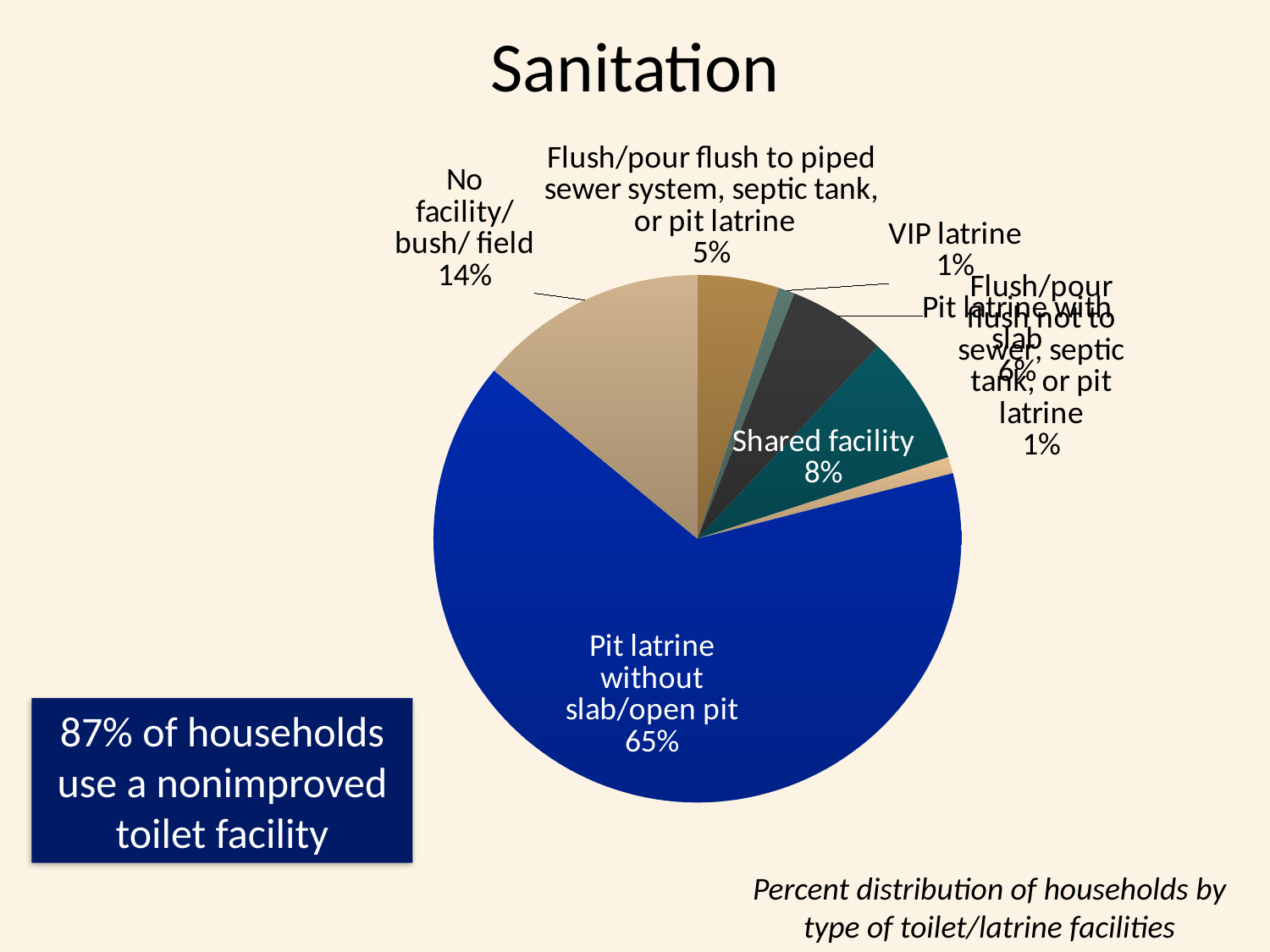

# Sanitation

### Chart

| Category | Series 1 |
|---|---|
| Flush/pour flush to piped sewer system, septic tank,  or pit latrine | 5.0 |
| VIP latrine | 1.0 |
| Pit latrine with slab | 6.0 |
| Shared facility | 8.0 |
| Flush/pour flush not to sewer, septic tank, or pit latrine | 1.0 |
| Pit latrine without slab/open pit | 65.0 |
| No facility/bush/ field | 14.0 |
87% of households use a nonimproved toilet facility
Percent distribution of households by type of toilet/latrine facilities